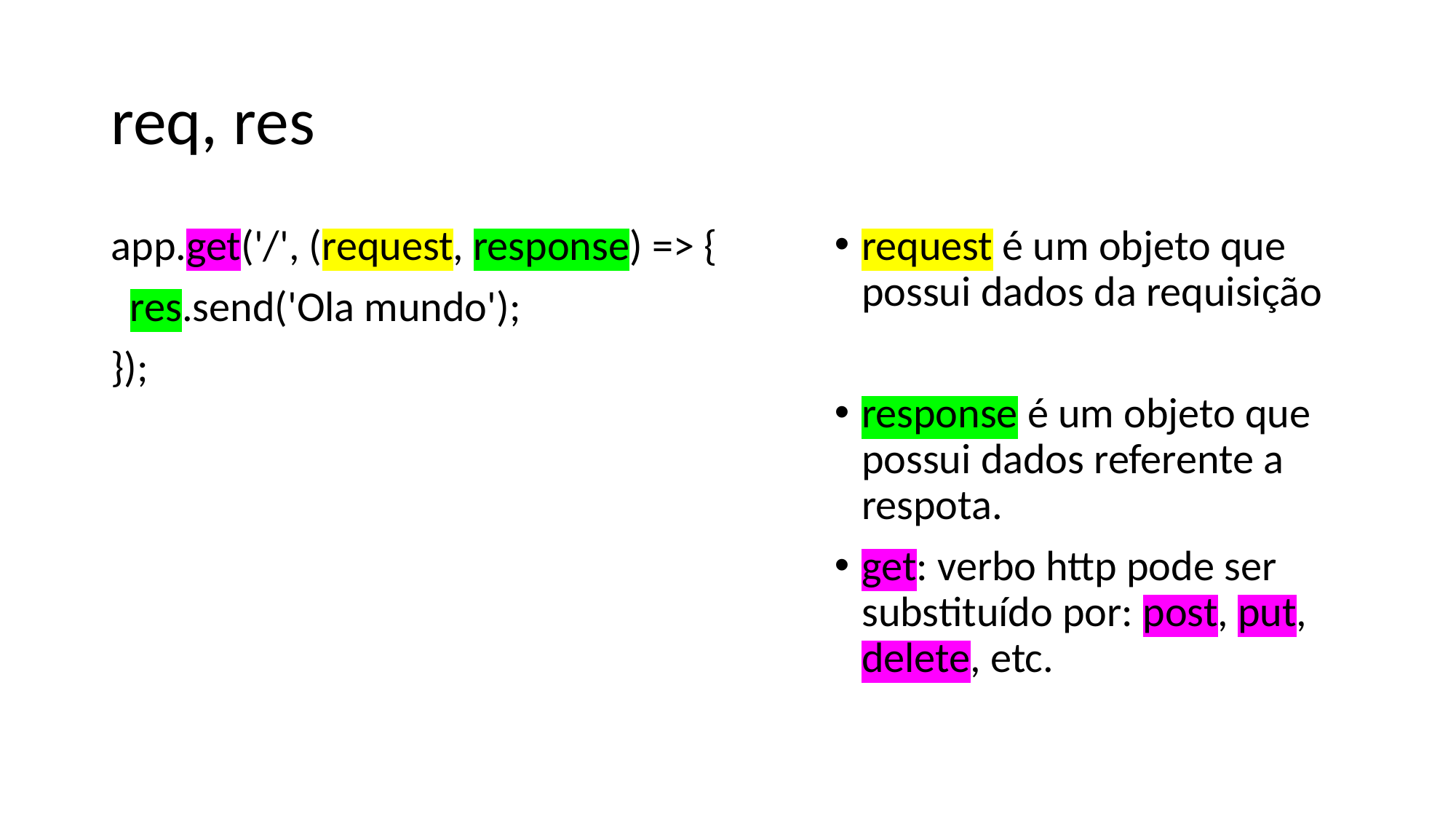

# req, res
app.get('/', (request, response) => {
  res.send('Ola mundo');
});

request é um objeto que possui dados da requisição

response é um objeto que possui dados referente a respota.
get: verbo http pode ser substituído por: post, put, delete, etc.